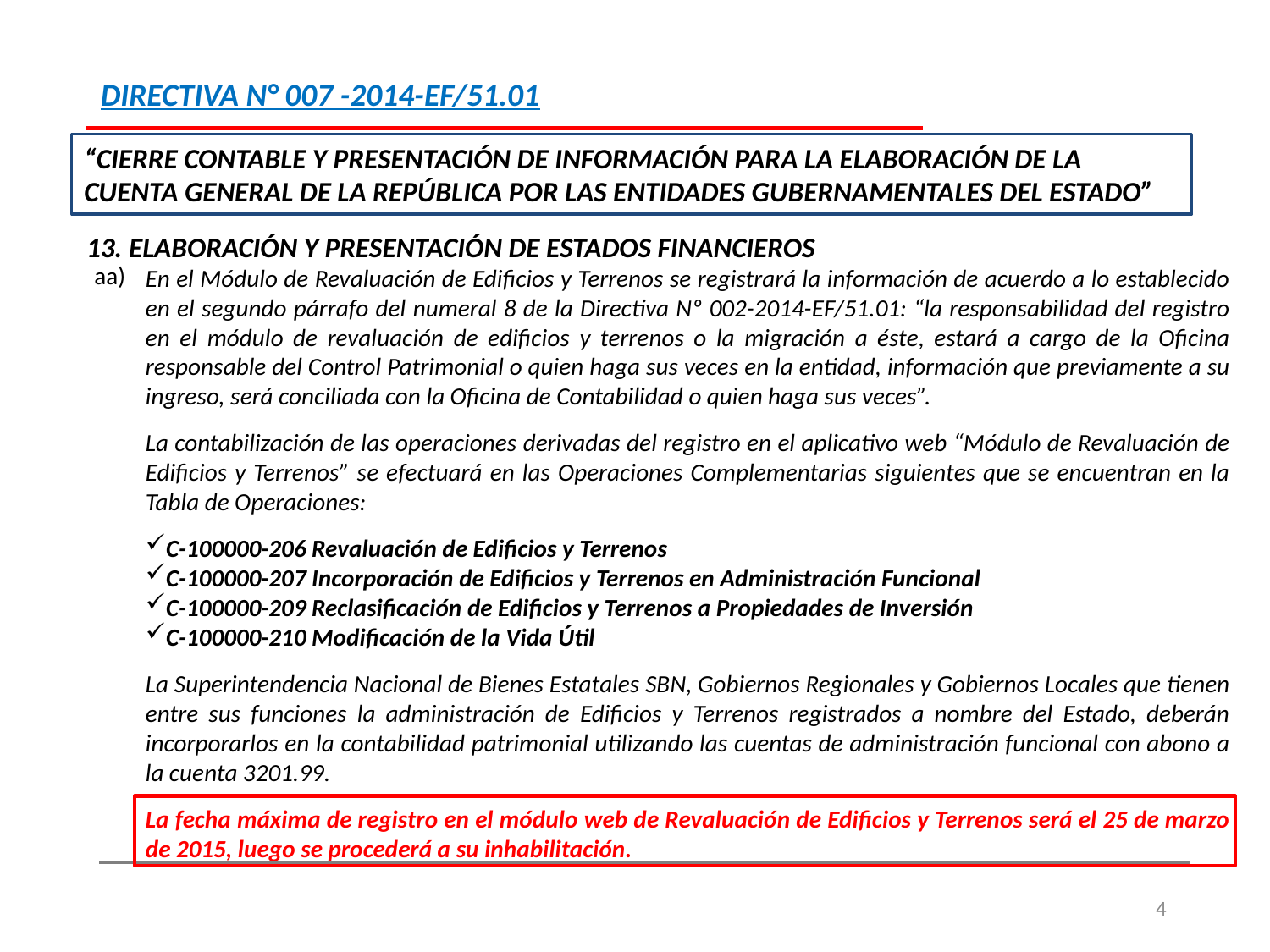

DIRECTIVA N° 007 -2014-EF/51.01
“CIERRE CONTABLE Y PRESENTACIÓN DE INFORMACIÓN PARA LA ELABORACIÓN DE LA CUENTA GENERAL DE LA REPÚBLICA POR LAS ENTIDADES GUBERNAMENTALES DEL ESTADO”
13. ELABORACIÓN Y PRESENTACIÓN DE ESTADOS FINANCIEROS
aa)
En el Módulo de Revaluación de Edificios y Terrenos se registrará la información de acuerdo a lo establecido en el segundo párrafo del numeral 8 de la Directiva Nº 002-2014-EF/51.01: “la responsabilidad del registro en el módulo de revaluación de edificios y terrenos o la migración a éste, estará a cargo de la Oficina responsable del Control Patrimonial o quien haga sus veces en la entidad, información que previamente a su ingreso, será conciliada con la Oficina de Contabilidad o quien haga sus veces”.

La contabilización de las operaciones derivadas del registro en el aplicativo web “Módulo de Revaluación de Edificios y Terrenos” se efectuará en las Operaciones Complementarias siguientes que se encuentran en la Tabla de Operaciones:

C-100000-206 Revaluación de Edificios y Terrenos
C-100000-207 Incorporación de Edificios y Terrenos en Administración Funcional
C-100000-209 Reclasificación de Edificios y Terrenos a Propiedades de Inversión
C-100000-210 Modificación de la Vida Útil

La Superintendencia Nacional de Bienes Estatales SBN, Gobiernos Regionales y Gobiernos Locales que tienen entre sus funciones la administración de Edificios y Terrenos registrados a nombre del Estado, deberán incorporarlos en la contabilidad patrimonial utilizando las cuentas de administración funcional con abono a la cuenta 3201.99.

La fecha máxima de registro en el módulo web de Revaluación de Edificios y Terrenos será el 25 de marzo de 2015, luego se procederá a su inhabilitación.

4